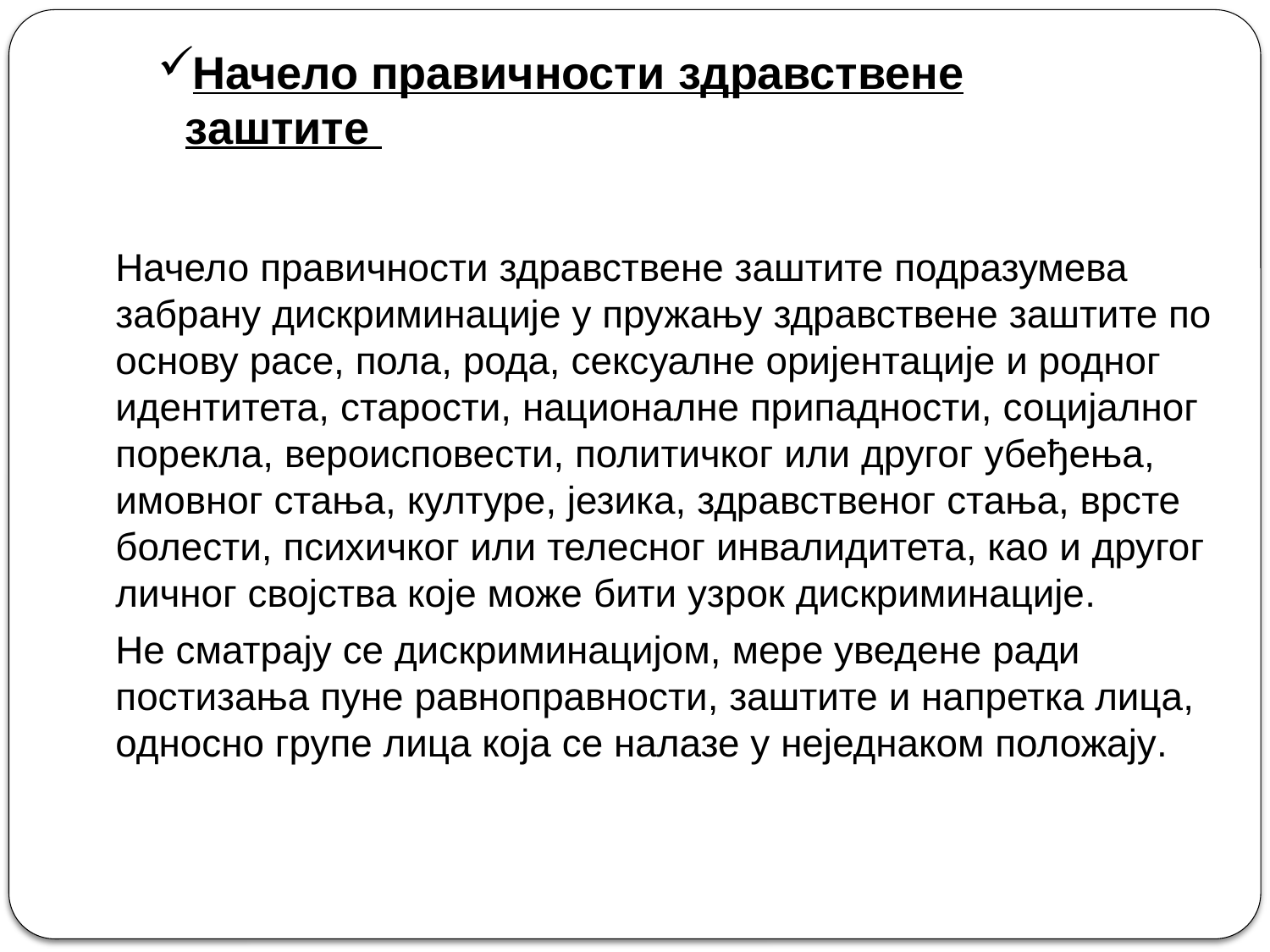

# Начело правичности здравствене заштите
	Начело правичности здравствене заштите подразумева забрану дискриминације у пружању здравствене заштите по основу расе, пола, рода, сексуалне оријентације и родног идентитета, старости, националне припадности, социјалног порекла, вероисповести, политичког или другог убеђења, имовног стања, културе, језика, здравственог стања, врсте болести, психичког или телесног инвалидитета, као и другог личног својства које може бити узрок дискриминације.
	Не сматрају се дискриминацијом, мере уведене ради постизања пуне равноправности, заштите и напретка лица, односно групе лица која се налазе у неједнаком положају.